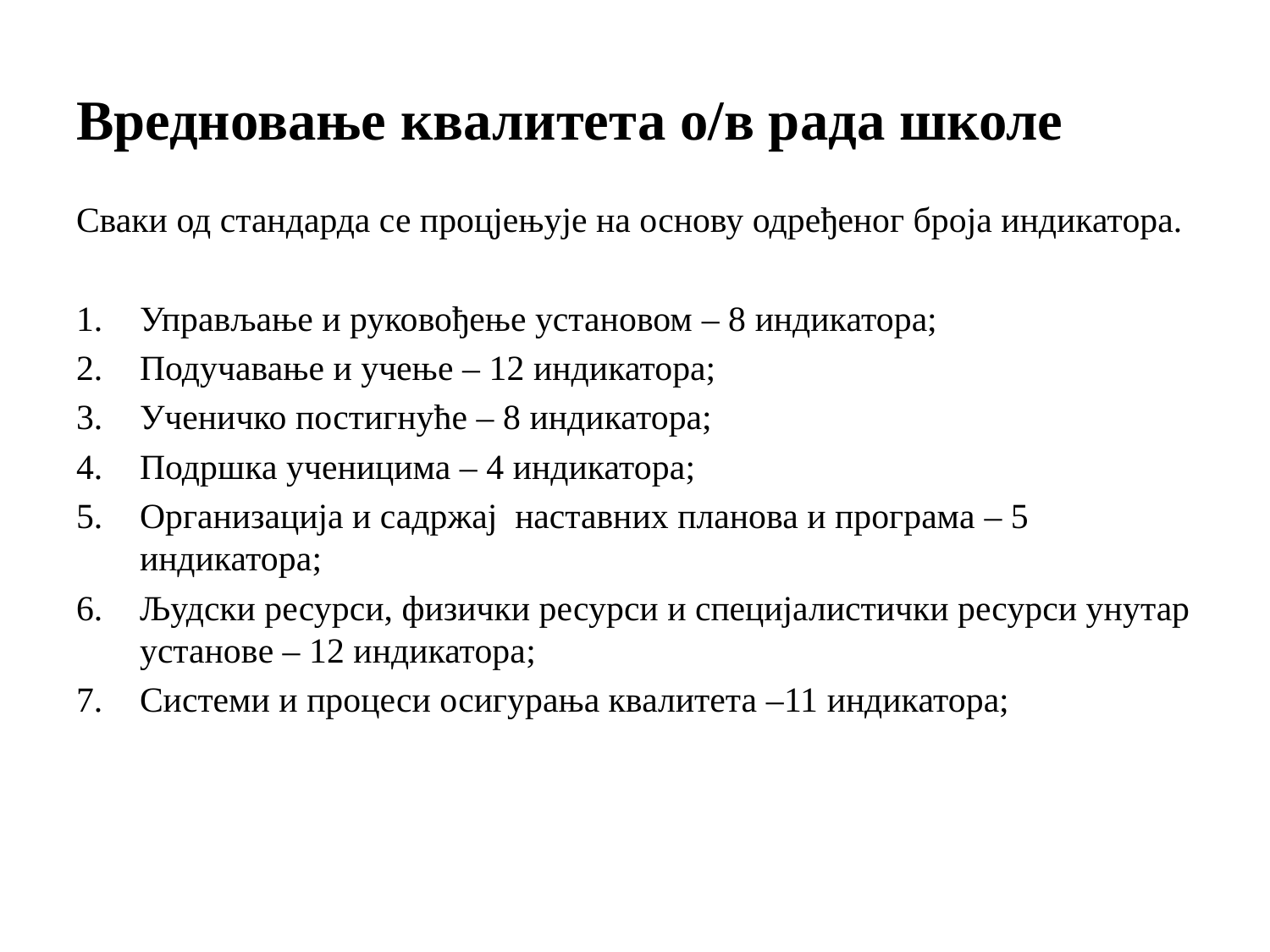

# Вредновање квалитета о/в рада школе
Сваки од стандарда се процјењује на основу одређеног броја индикатора.

Управљање и руковођење установом – 8 индикатора;
Подучавање и учење – 12 индикатора;
Ученичко постигнуће – 8 индикатора;
Подршка ученицима – 4 индикатора;
Организација и садржај  наставних планова и програма – 5 индикатора;
Људски ресурси, физички ресурси и специјалистички ресурси унутар установе – 12 индикатора;
Системи и процеси осигурања квалитета –11 индикатора;